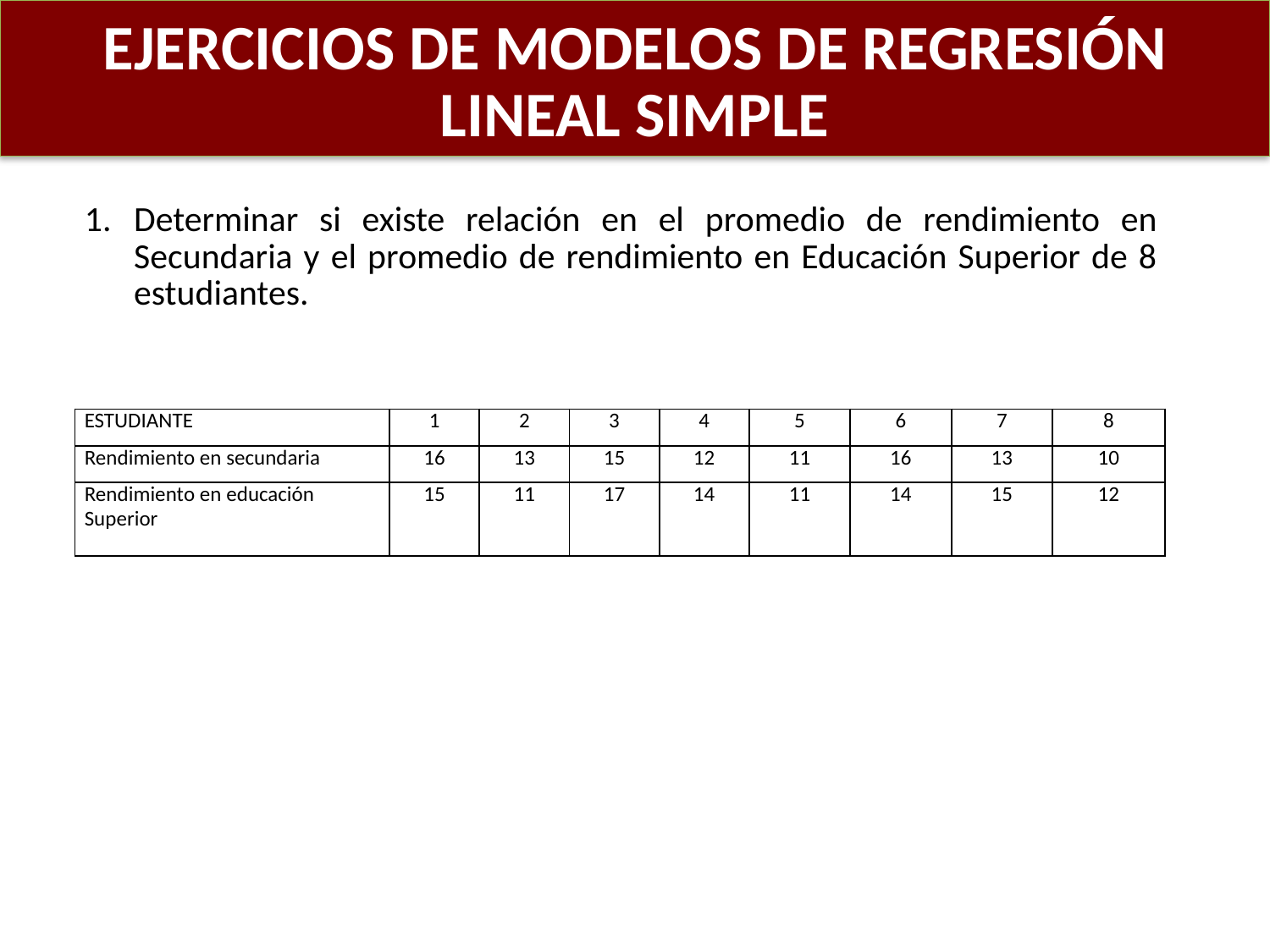

EJERCICIOS DE MODELOS DE REGRESIÓN LINEAL SIMPLE

1.	Determinar si existe relación en el promedio de rendimiento en Secundaria y el promedio de rendimiento en Educación Superior de 8 estudiantes.
| ESTUDIANTE | 1 | 2 | 3 | 4 | 5 | 6 | 7 | 8 |
| --- | --- | --- | --- | --- | --- | --- | --- | --- |
| Rendimiento en secundaria | 16 | 13 | 15 | 12 | 11 | 16 | 13 | 10 |
| Rendimiento en educación Superior | 15 | 11 | 17 | 14 | 11 | 14 | 15 | 12 |